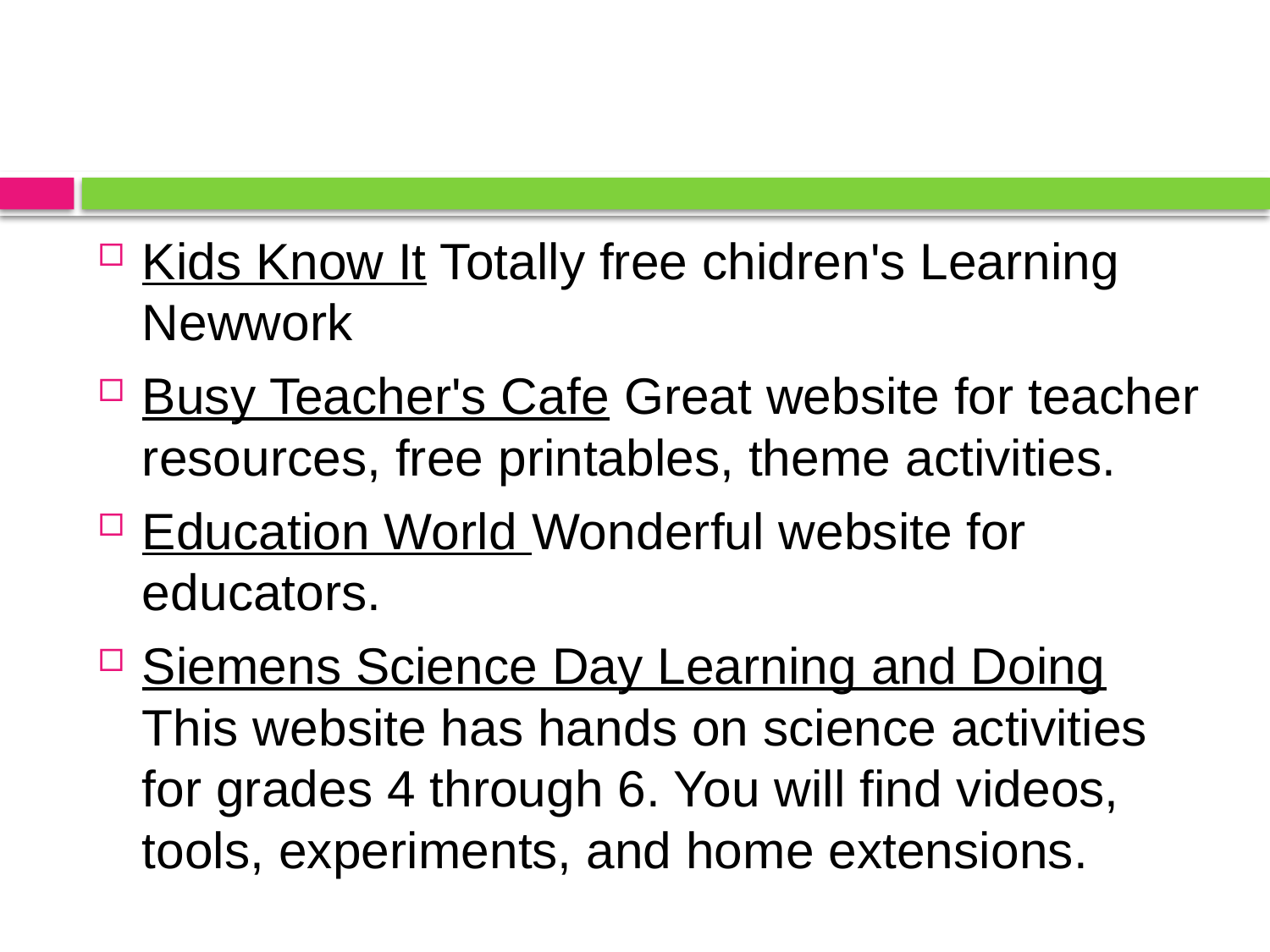

#
Kids Know It Totally free chidren's Learning Newwork
Busy Teacher's Cafe Great website for teacher resources, free printables, theme activities.
Education World Wonderful website for educators.
Siemens Science Day Learning and Doing This website has hands on science activities for grades 4 through 6. You will find videos, tools, experiments, and home extensions.